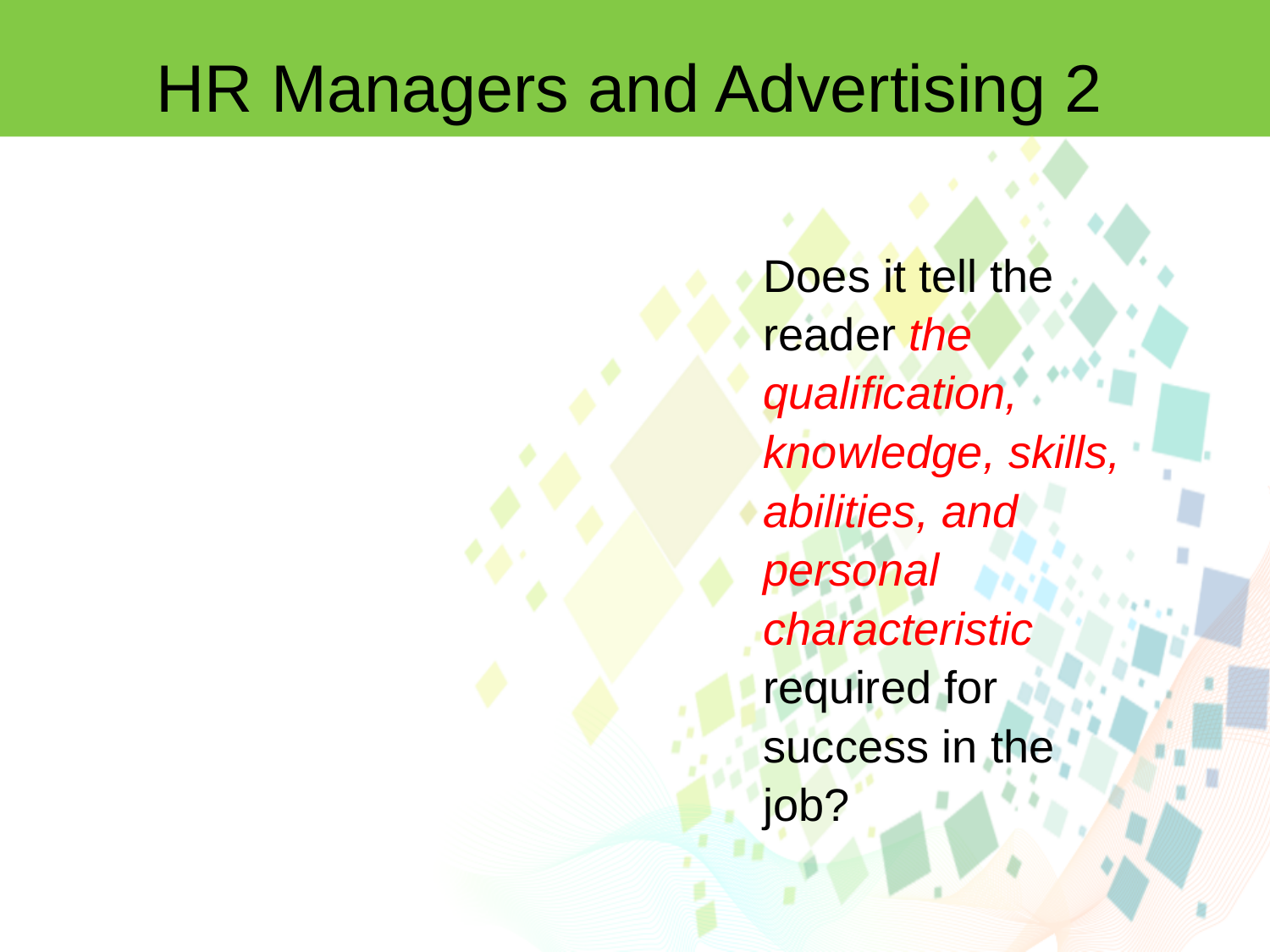

HR Managers and Advertising 2
Does it tell the reader the qualification, knowledge, skills, abilities, and personal characteristic required for success in the job?